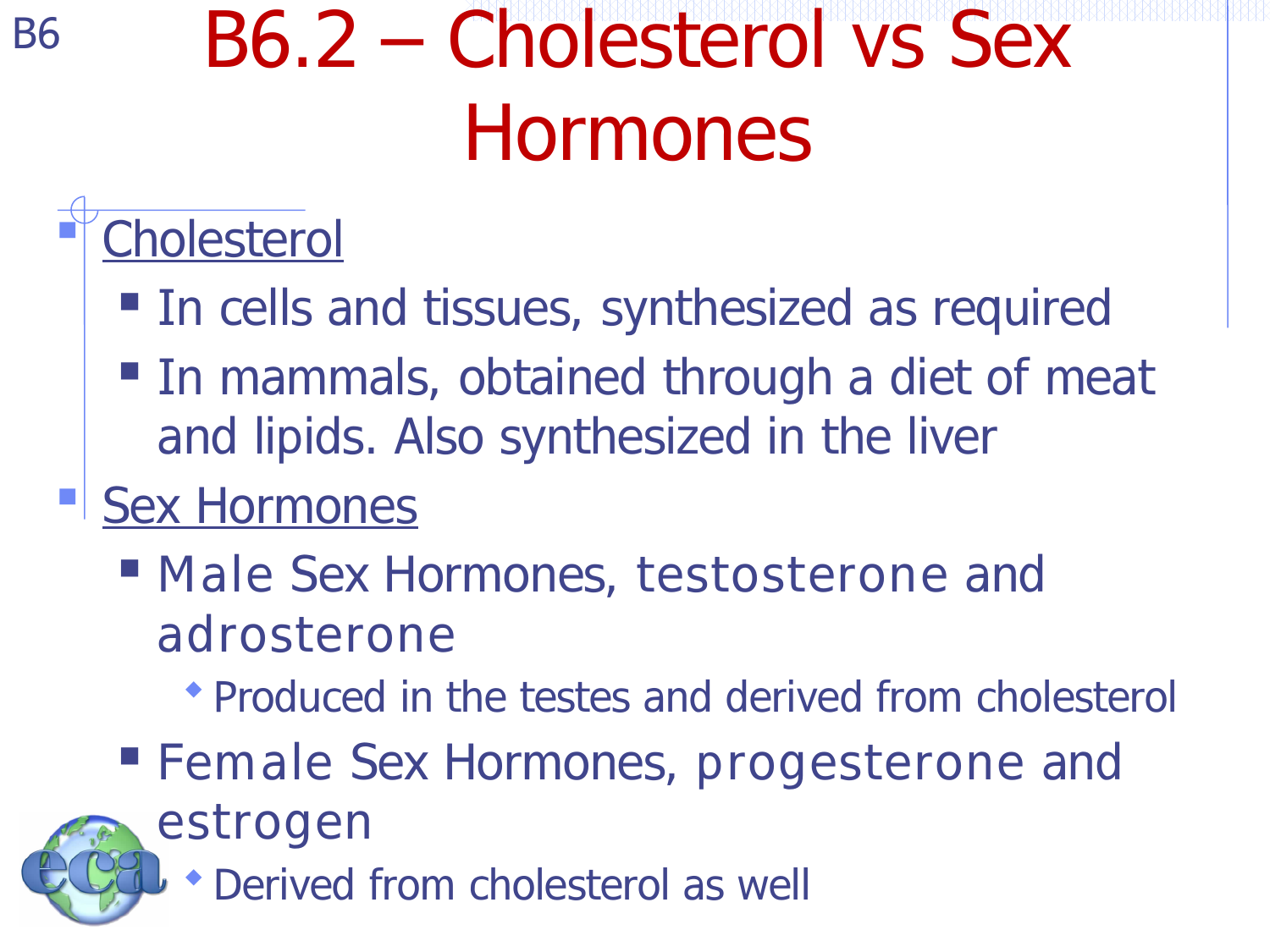

# B6.2 – Cholesterol vs Sex Hormones
Cholesterol
In cells and tissues, synthesized as required
In mammals, obtained through a diet of meat and lipids. Also synthesized in the liver
Sex Hormones
Male Sex Hormones, testosterone and adrosterone
Produced in the testes and derived from cholesterol
Female Sex Hormones, progesterone and estrogen
Derived from cholesterol as well